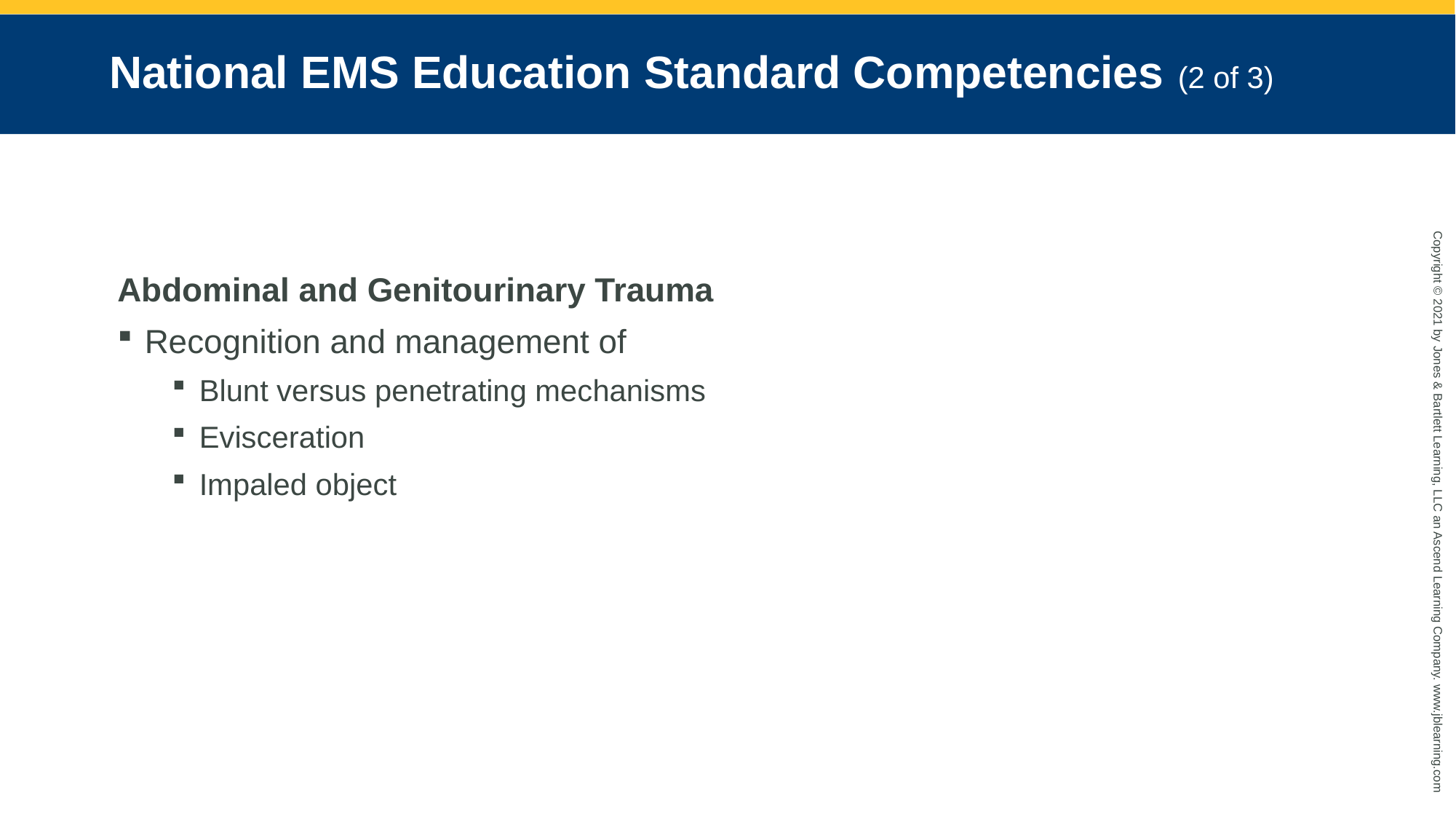

# National EMS Education Standard Competencies (2 of 3)
Abdominal and Genitourinary Trauma
Recognition and management of
Blunt versus penetrating mechanisms
Evisceration
Impaled object